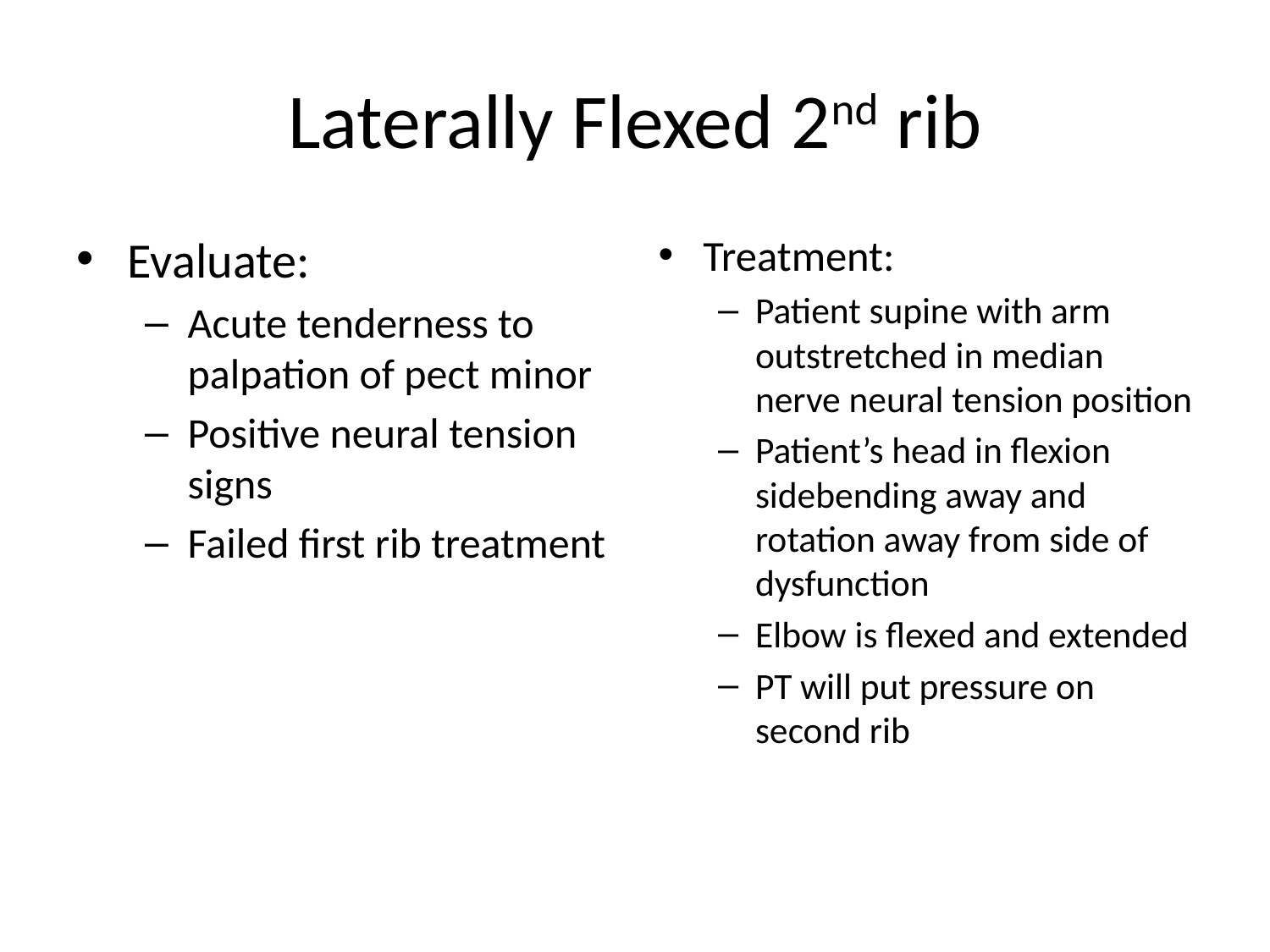

# Laterally Flexed 2nd rib
Evaluate:
Acute tenderness to palpation of pect minor
Positive neural tension signs
Failed first rib treatment
Treatment:
Patient supine with arm outstretched in median nerve neural tension position
Patient’s head in flexion sidebending away and rotation away from side of dysfunction
Elbow is flexed and extended
PT will put pressure on second rib